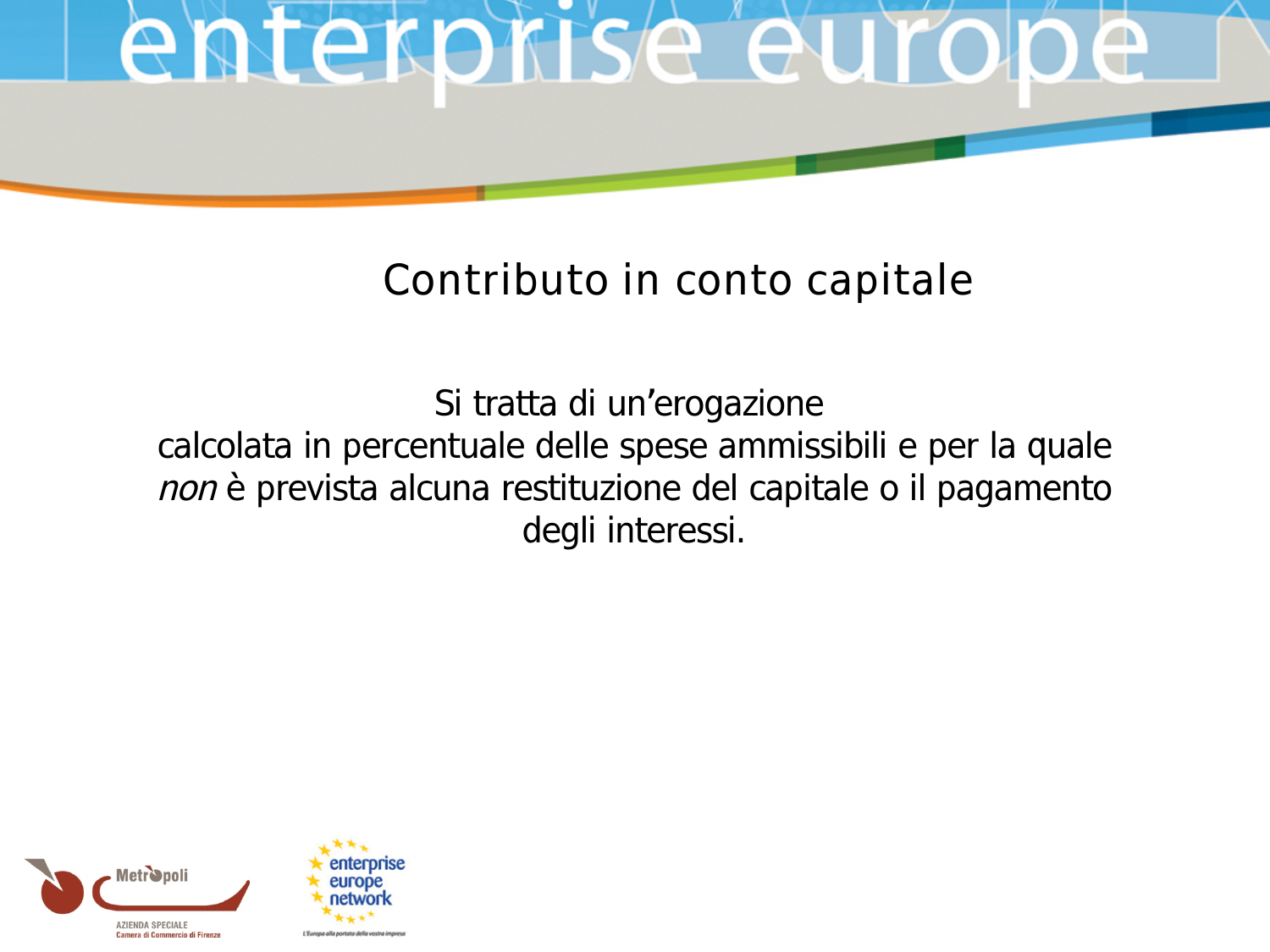

Contributo in conto capitale

Si tratta di un’erogazione
calcolata in percentuale delle spese ammissibili e per la quale non è prevista alcuna restituzione del capitale o il pagamento degli interessi.